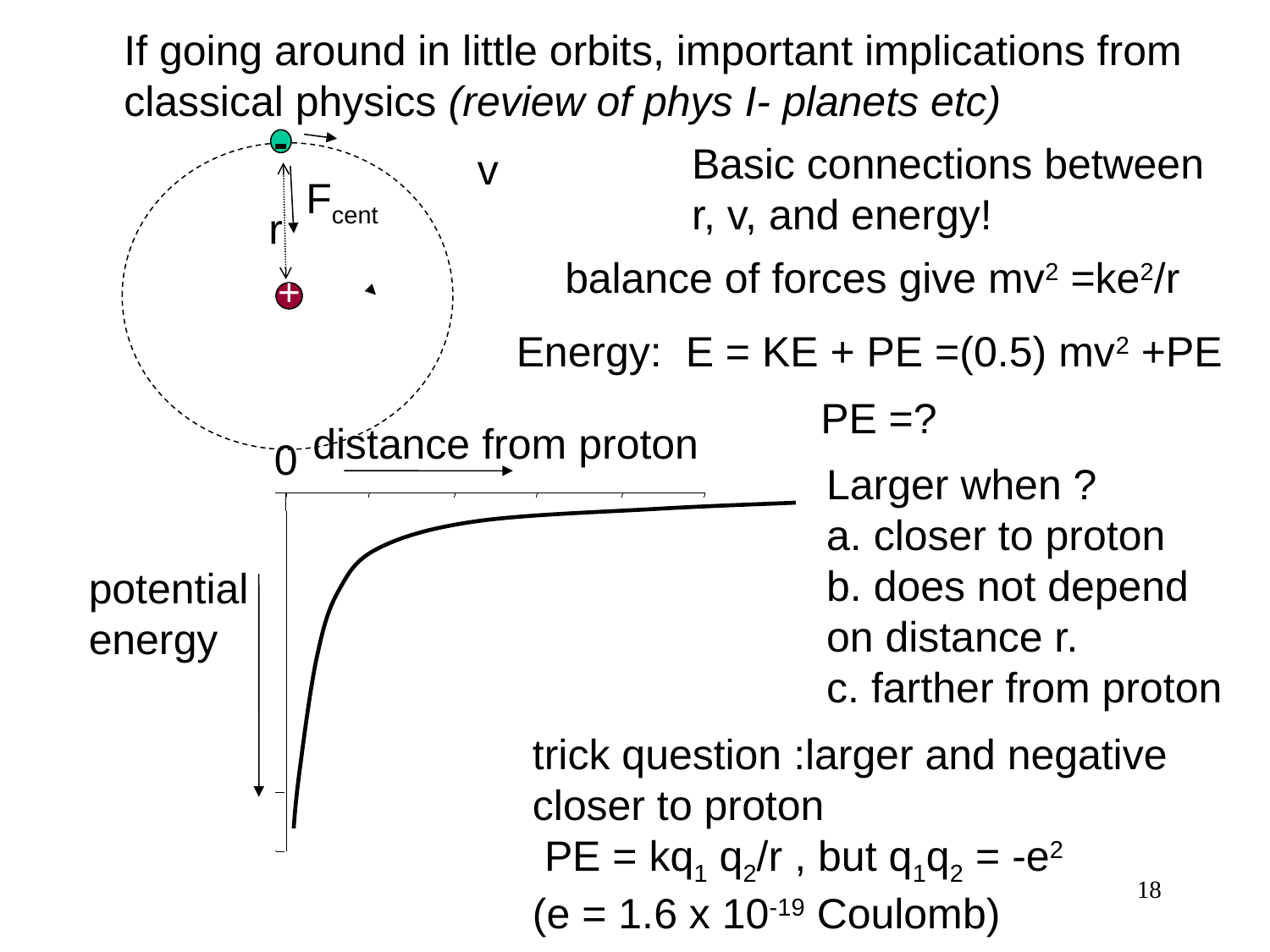

If going around in little orbits, important implications from
classical physics (review of phys I- planets etc)
-

Fcent

r
+

Basic connections between
r, v, and energy!
v
 balance of forces give mv2 =ke2/r
Energy:  E = KE + PE =(0.5) mv2 +PE
PE =?
distance from proton
0

potential
energy

Larger when ?
a. closer to proton
b. does not depend
on distance r.
c. farther from proton
trick question :larger and negative closer to proton
 PE = kq1 q2/r , but q1q2 = -e2
(e = 1.6 x 10-19 Coulomb)
18